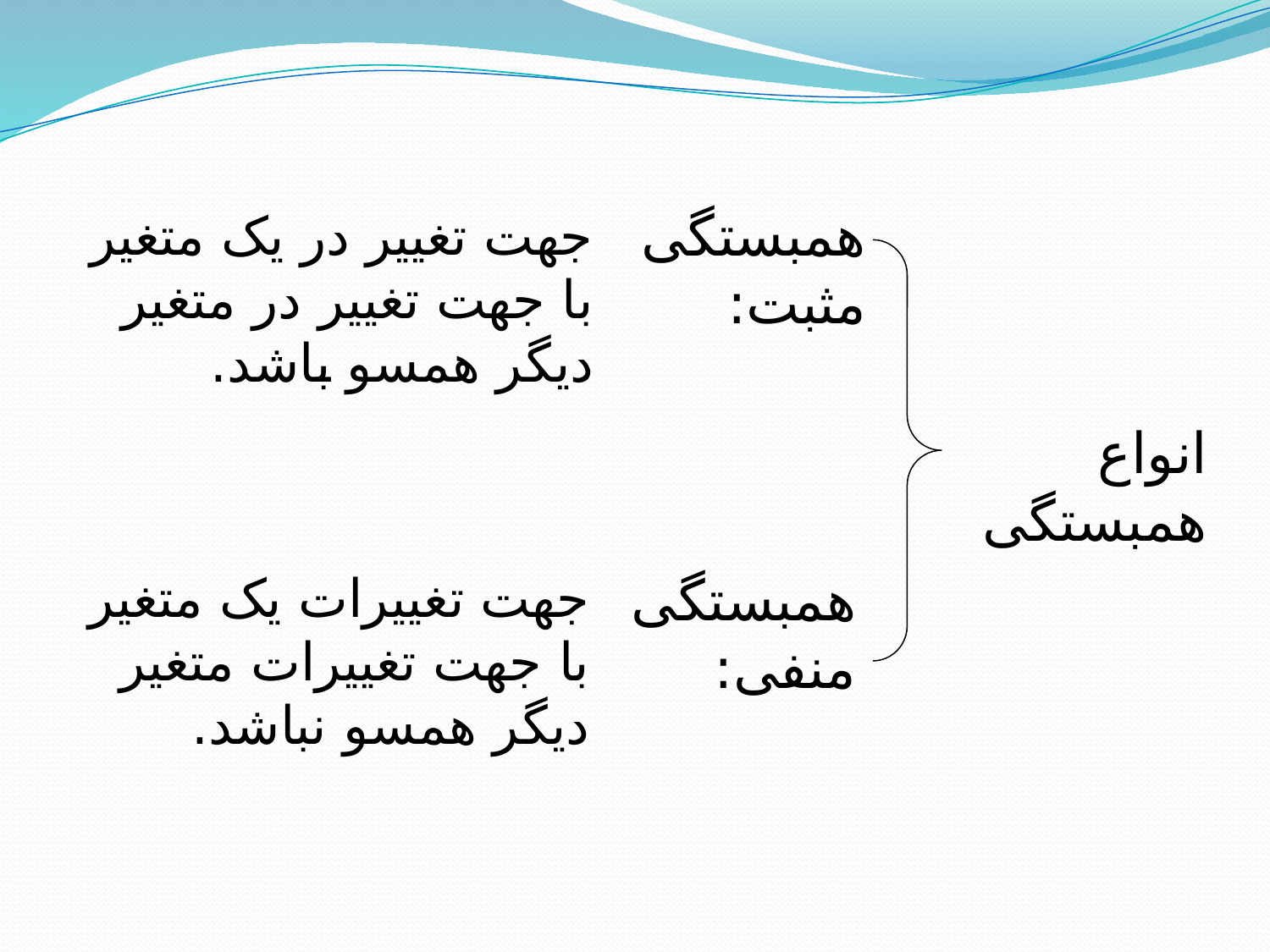

همبستگی مثبت:
جهت تغییر در یک متغیر با جهت تغییر در متغیر دیگر همسو باشد.

انواع همبستگی
همبستگی منفی:
جهت تغییرات یک متغیر با جهت تغییرات متغیر دیگر همسو نباشد.